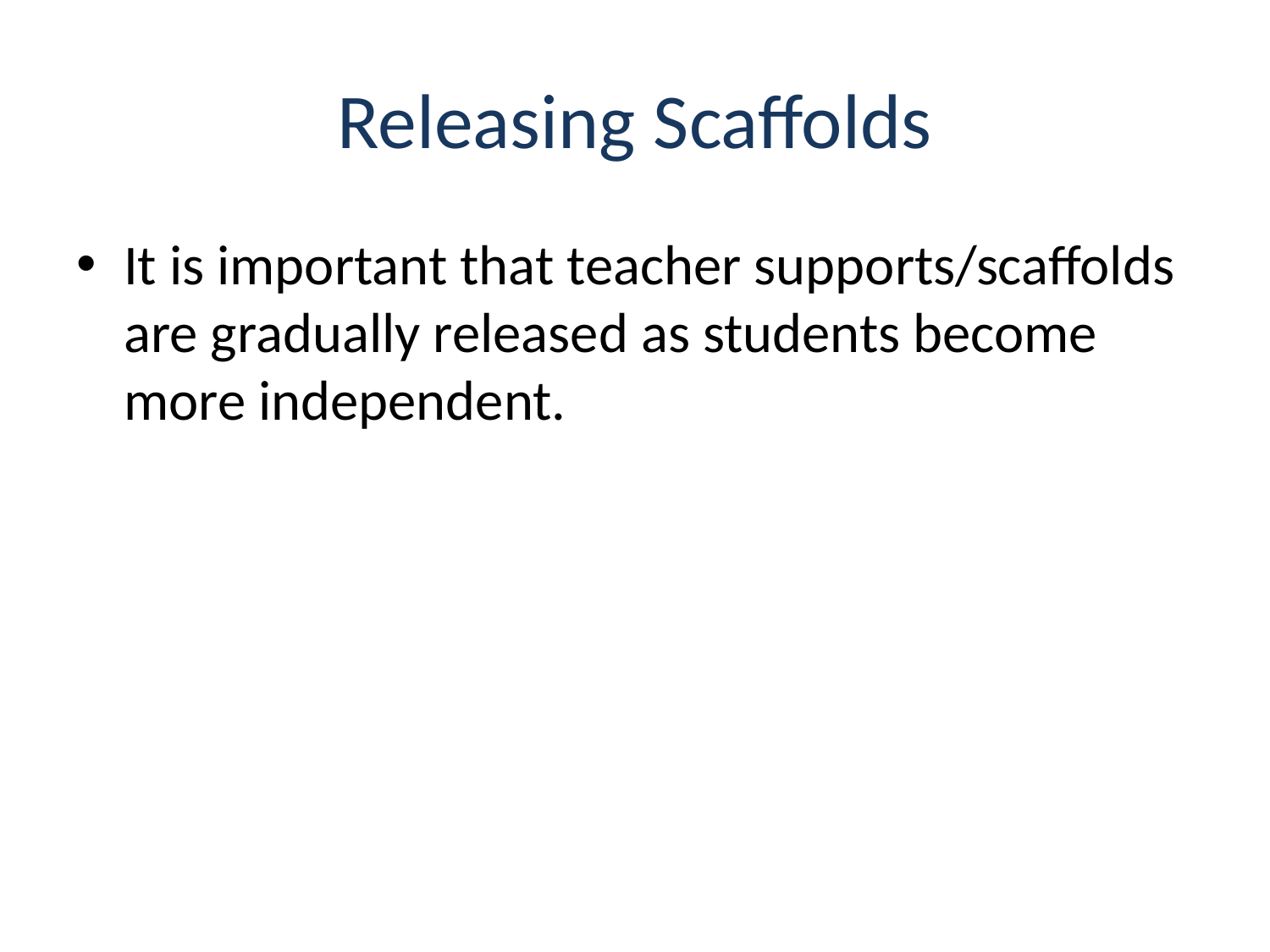

# Releasing Scaffolds
It is important that teacher supports/scaffolds are gradually released as students become more independent.